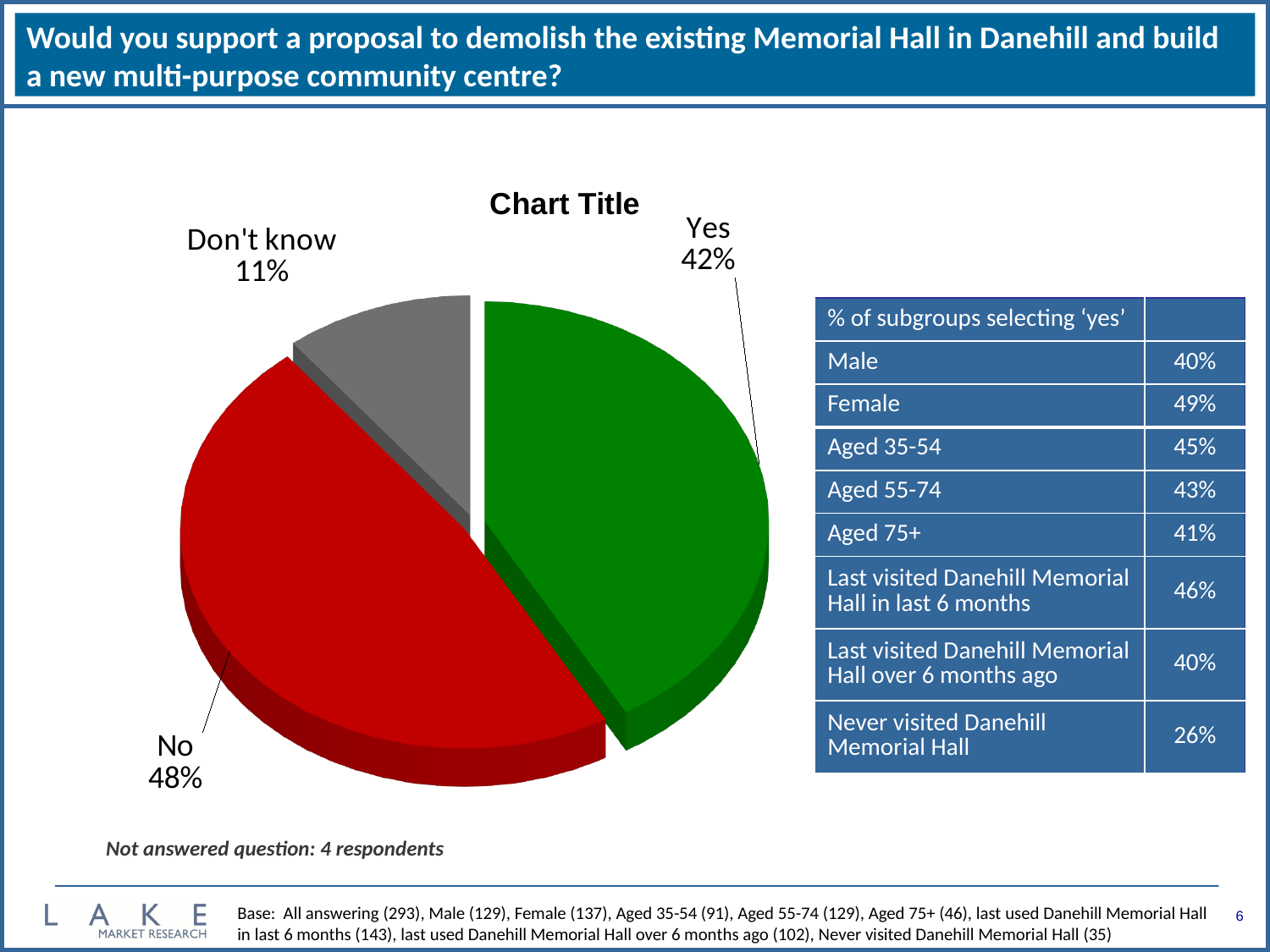

# Would you support a proposal to demolish the existing Memorial Hall in Danehill and build a new multi-purpose community centre?

[unsupported chart]

| % of subgroups selecting ‘yes’ |  |
| --- | --- |
| Male | 40% |
| Female | 49% |
| Aged 35-54 | 45% |
| Aged 55-74 | 43% |
| Aged 75+ | 41% |
| Last visited Danehill Memorial Hall in last 6 months | 46% |
| Last visited Danehill Memorial Hall over 6 months ago | 40% |
| Never visited Danehill Memorial Hall | 26% |
Not answered question: 4 respondents
Base:  All answering (293), Male (129), Female (137), Aged 35-54 (91), Aged 55-74 (129), Aged 75+ (46), last used Danehill Memorial Hall in last 6 months (143), last used Danehill Memorial Hall over 6 months ago (102), Never visited Danehill Memorial Hall (35)
6